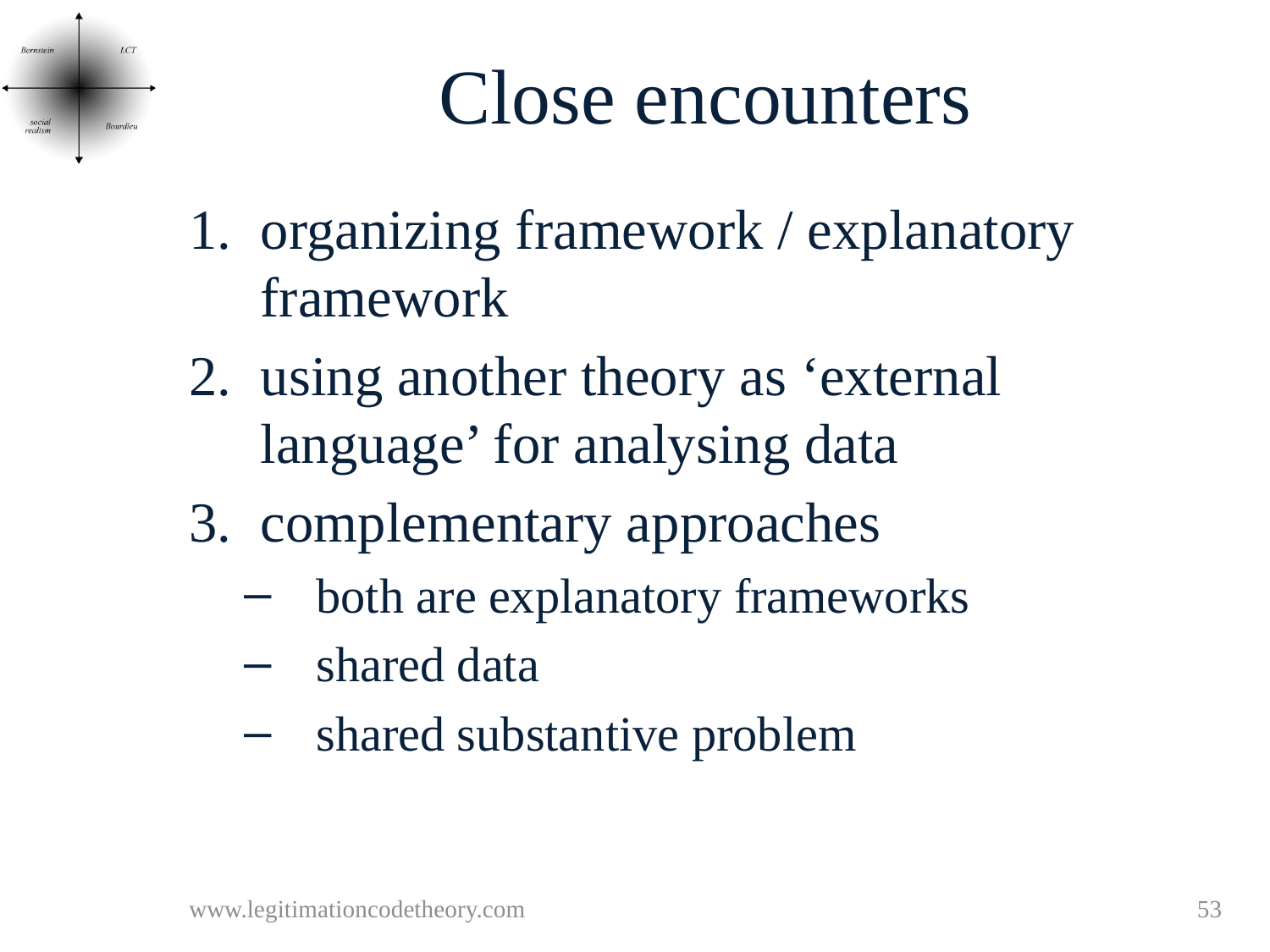

# Close encounters

organizing framework / explanatory framework
using another theory as ‘external language’ for analysing data
complementary approaches
both are explanatory frameworks
shared data
shared substantive problem

www.legitimationcodetheory.com
53